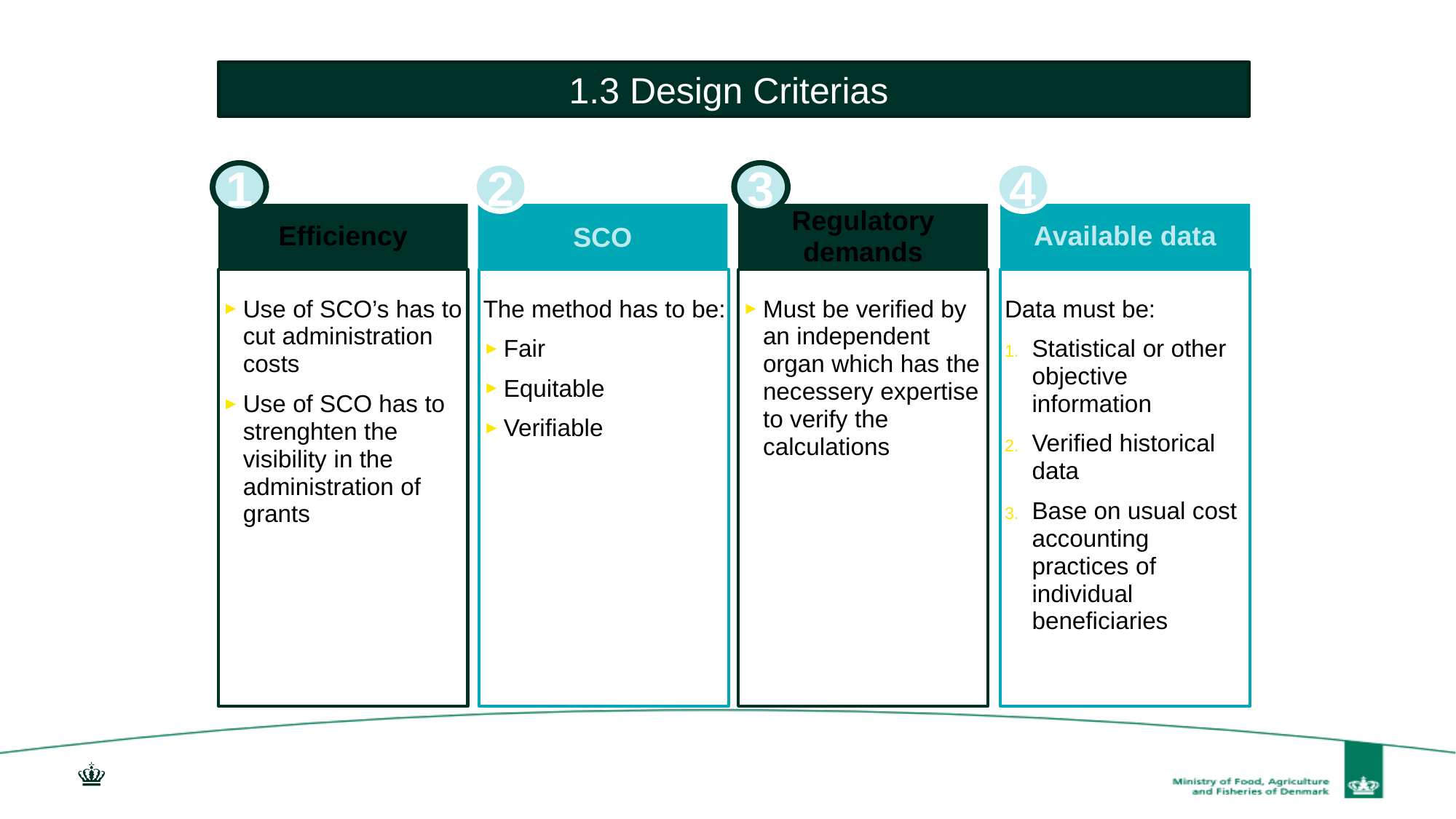

1.3 Design Criterias

3
1
2
4
Regulatory demands
Efficiency
SCO
Available data
Must be verified by an independent organ which has the necessery expertise to verify the calculations
Use of SCO’s has to cut administration costs
Use of SCO has to strenghten the visibility in the administration of grants
The method has to be:
Fair
Equitable
Verifiable

Data must be:
Statistical or other objective information
Verified historical data
Base on usual cost accounting practices of individual beneficiaries
Wednesday, September 28, 2016